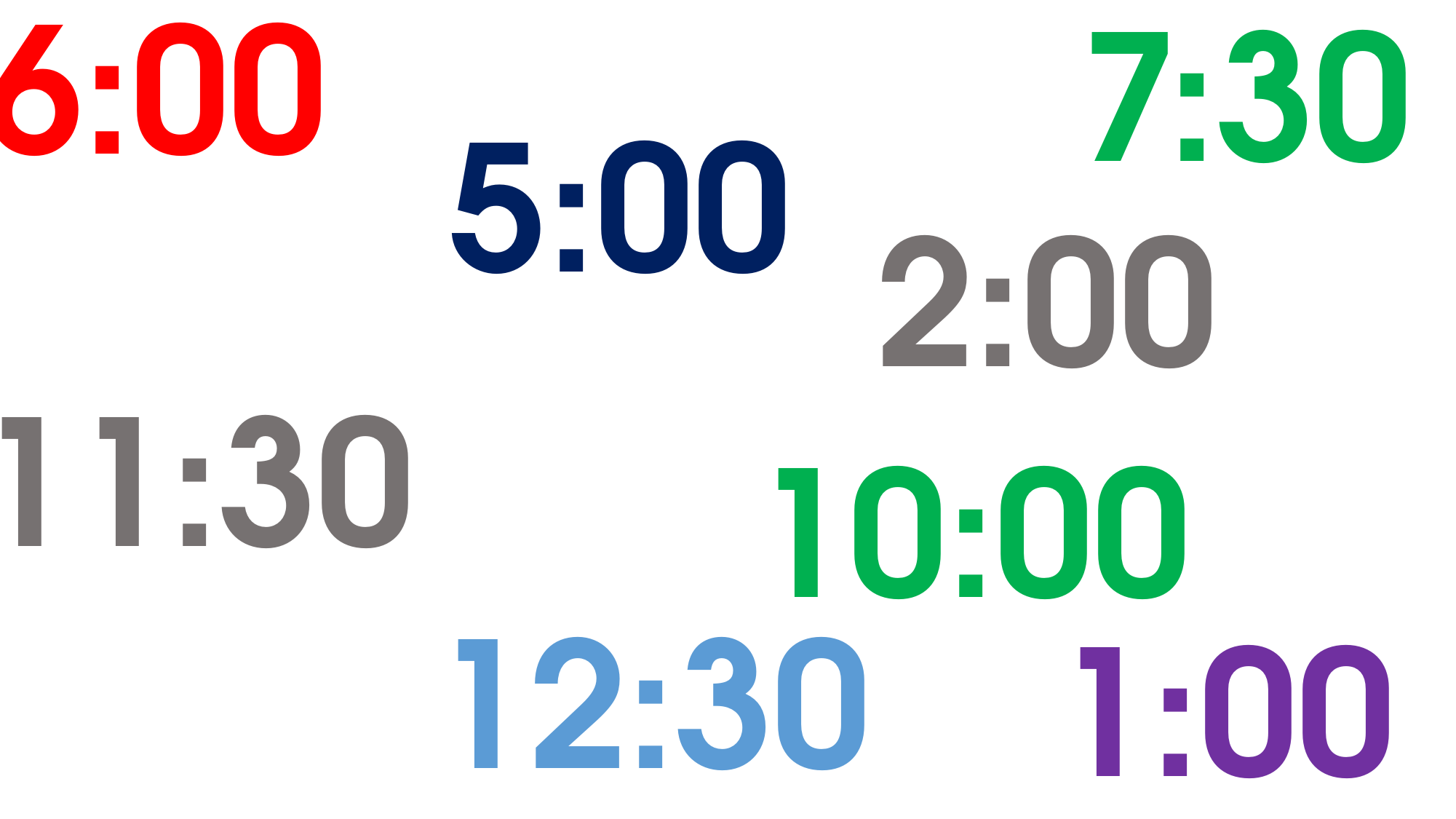

6:00
7:30
5:00
2:00
11:30
10:00
12:30
 1:00